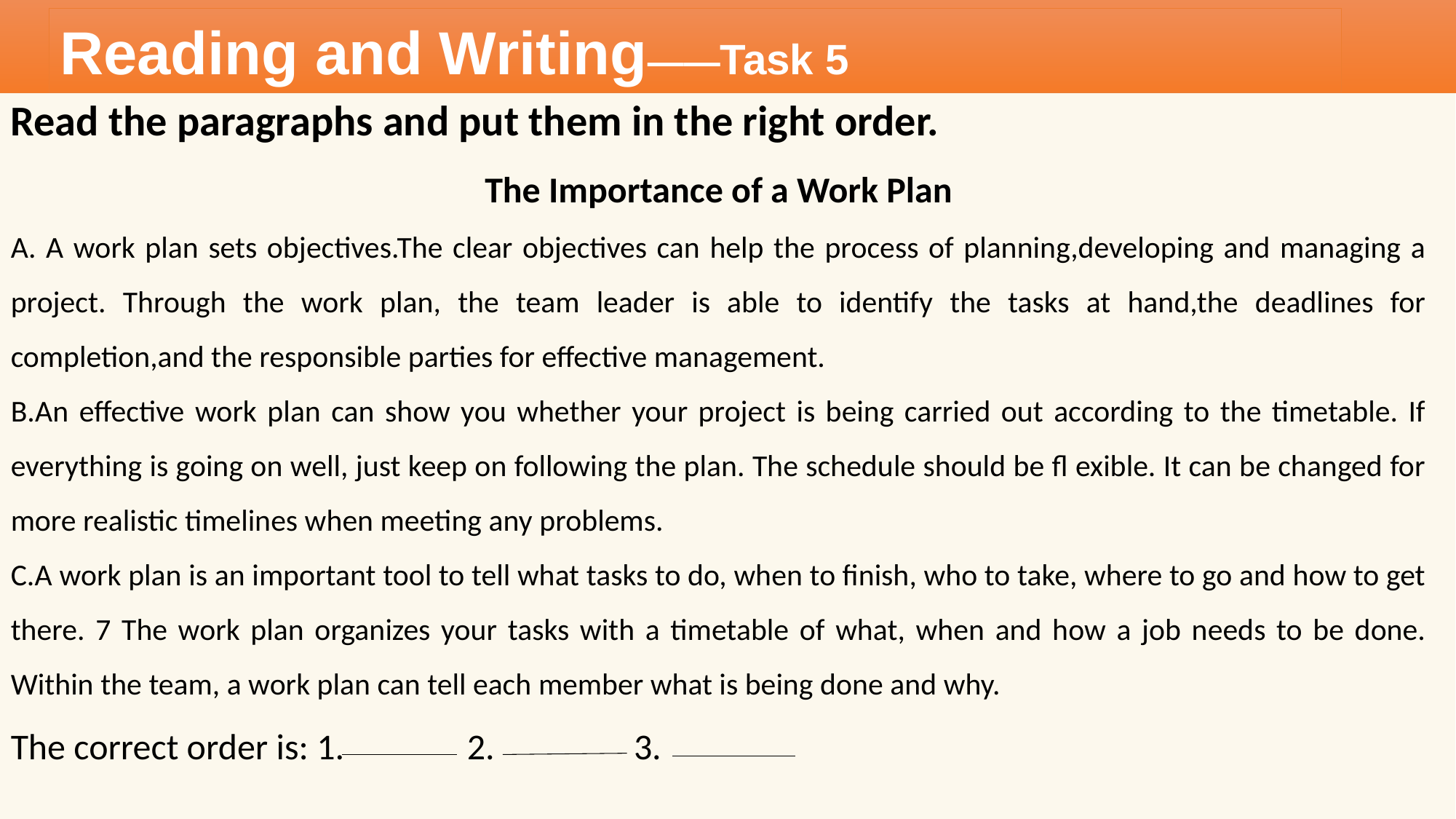

Reading and Writing——Task 5
Read the paragraphs and put them in the right order.
The Importance of a Work Plan
A. A work plan sets objectives.The clear objectives can help the process of planning,developing and managing a project. Through the work plan, the team leader is able to identify the tasks at hand,the deadlines for completion,and the responsible parties for effective management.
B.An effective work plan can show you whether your project is being carried out according to the timetable. If everything is going on well, just keep on following the plan. The schedule should be fl exible. It can be changed for more realistic timelines when meeting any problems.
C.A work plan is an important tool to tell what tasks to do, when to finish, who to take, where to go and how to get there. 7 The work plan organizes your tasks with a timetable of what, when and how a job needs to be done. Within the team, a work plan can tell each member what is being done and why.
The correct order is: 1.               2.                 3.